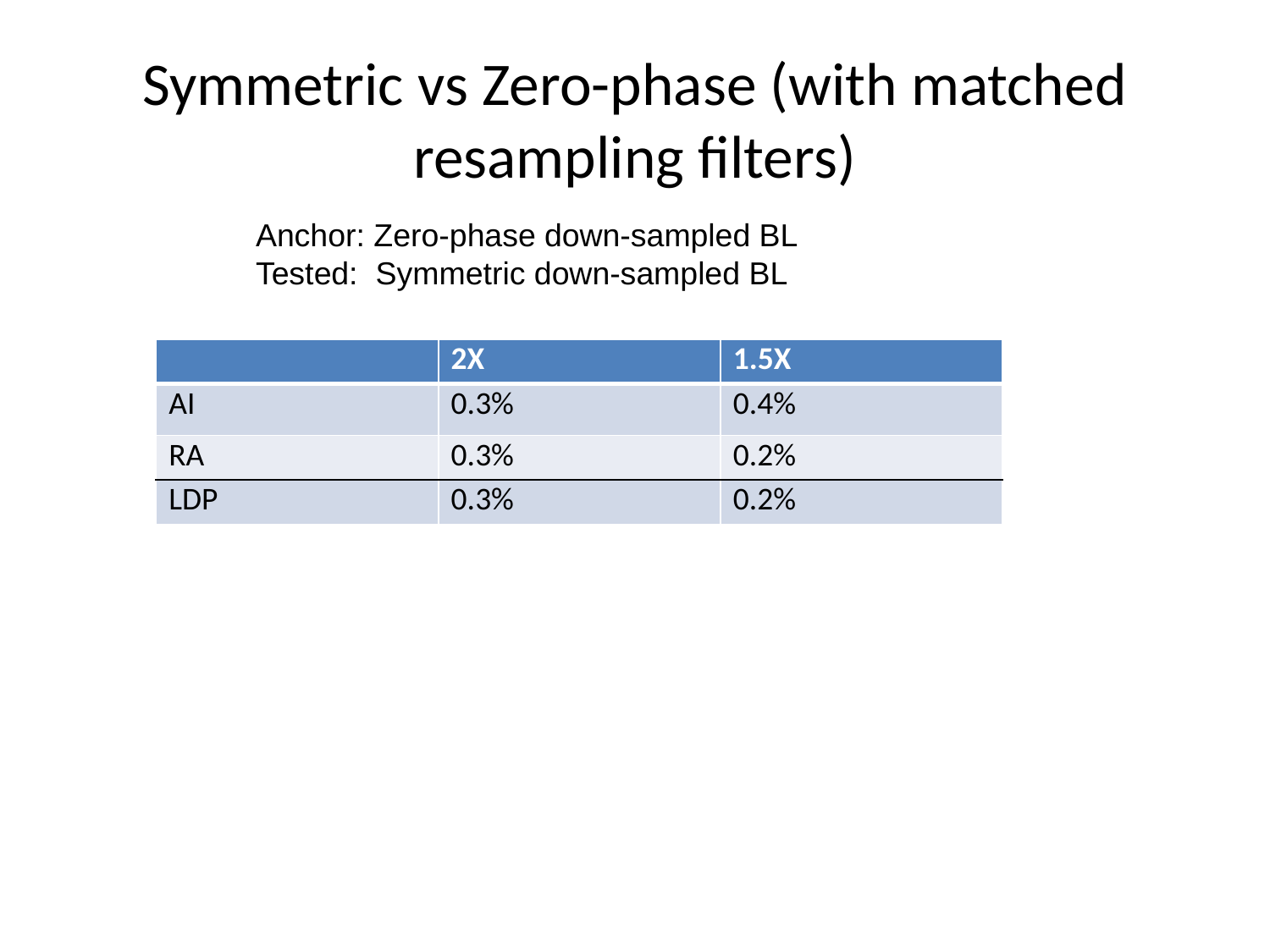

# Symmetric vs Zero-phase (with matched resampling filters)
Anchor: Zero-phase down-sampled BL
Tested:  Symmetric down-sampled BL
|  | 2X | 1.5X |
| --- | --- | --- |
| AI | 0.3% | 0.4% |
| RA | 0.3% | 0.2% |
| LDP | 0.3% | 0.2% |